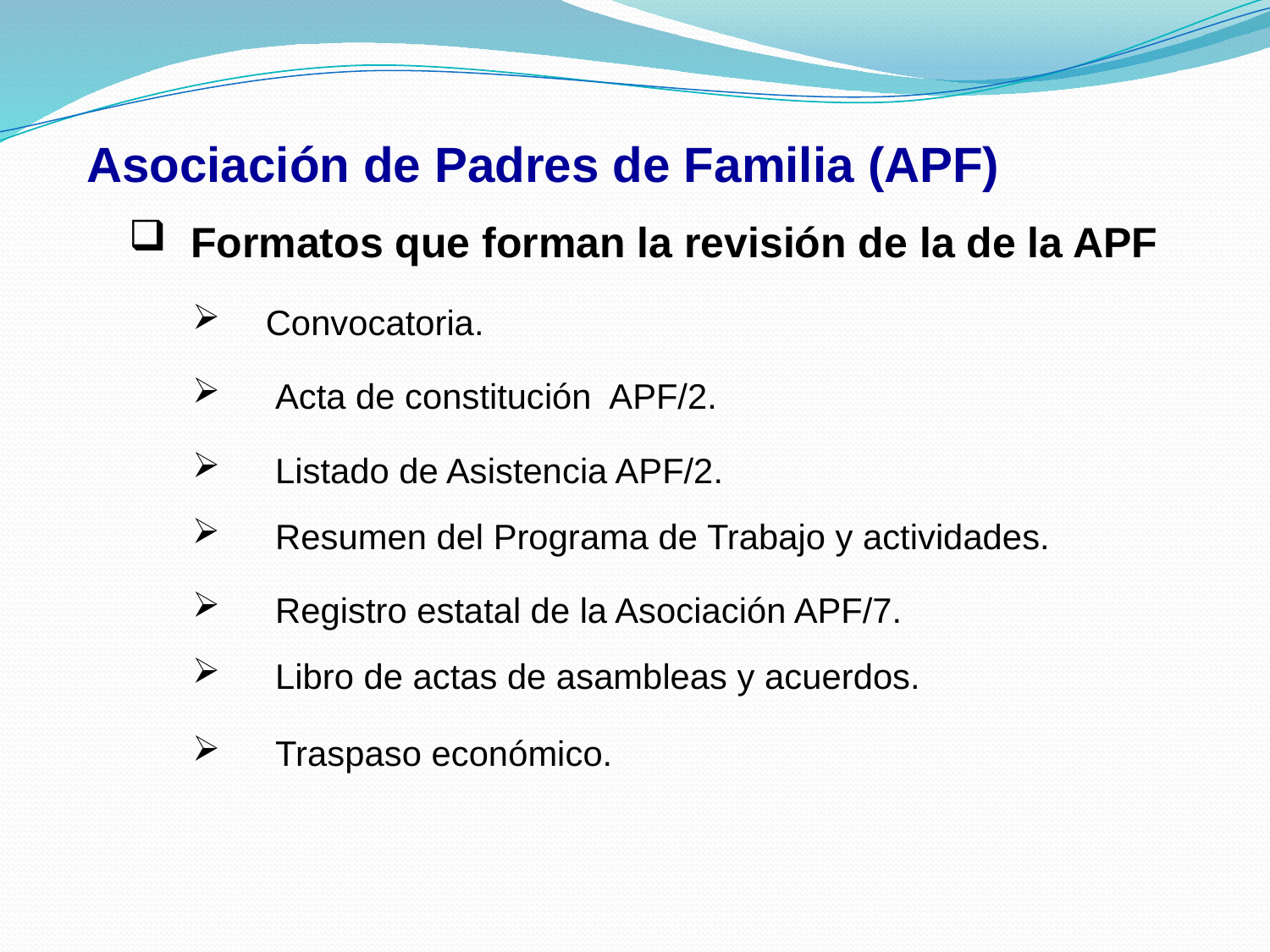

Asociación de Padres de Familia (APF)
  Formatos que forman la revisión de la de la APF
 Convocatoria.
  Acta de constitución  APF/2.
  Listado de Asistencia APF/2.
  Resumen del Programa de Trabajo y actividades.
  Registro estatal de la Asociación APF/7.
  Libro de actas de asambleas y acuerdos.
  Traspaso económico.